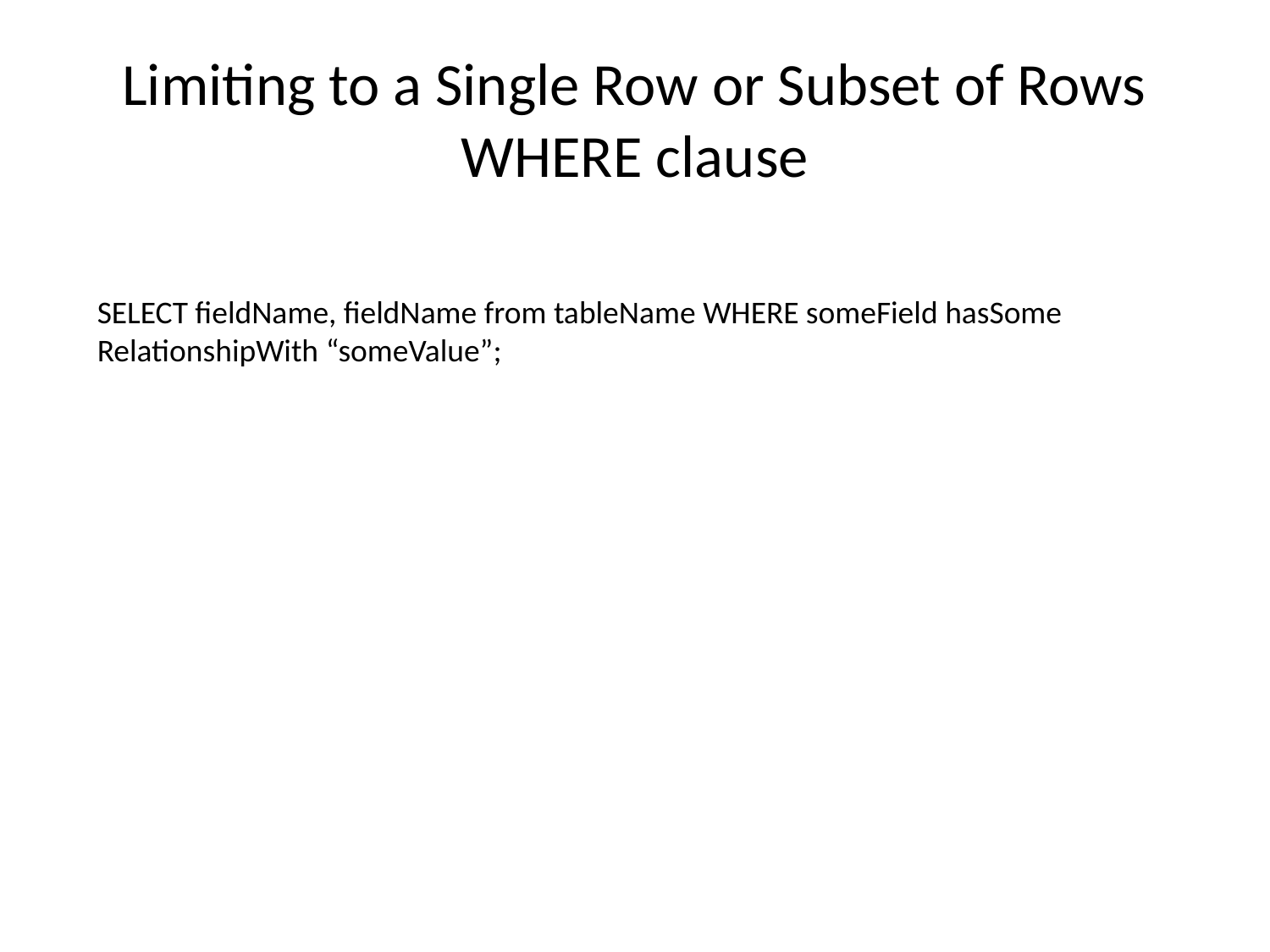

# Limiting to a Single Row or Subset of Rows WHERE clause
SELECT fieldName, fieldName from tableName WHERE someField hasSome RelationshipWith “someValue”;